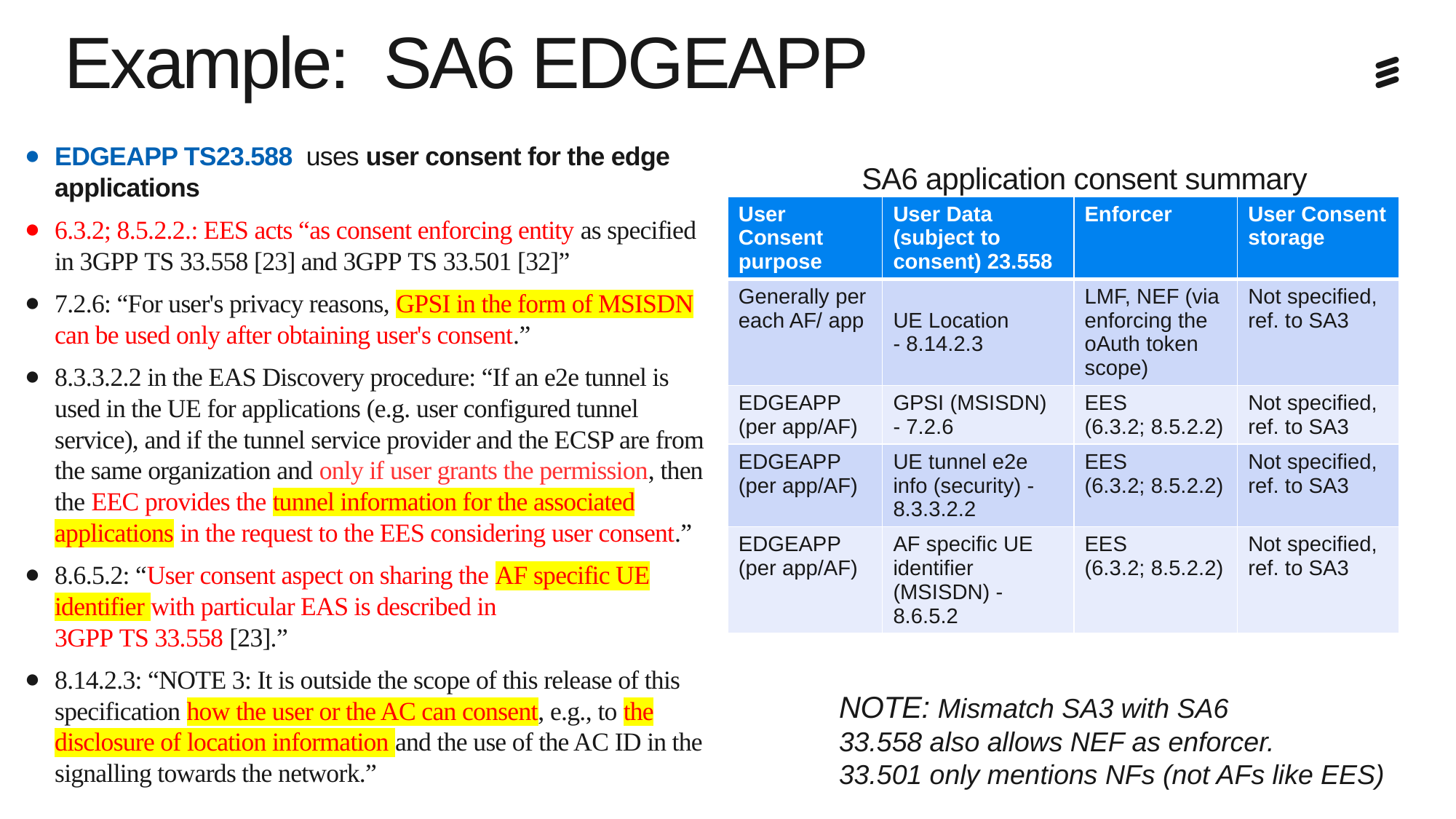

# Example:  SA6 EDGEAPP
EDGEAPP TS23.588  uses user consent for the edge applications
6.3.2; 8.5.2.2.: EES acts “as consent enforcing entity as specified in 3GPP TS 33.558 [23] and 3GPP TS 33.501 [32]”
7.2.6: “For user's privacy reasons, GPSI in the form of MSISDN can be used only after obtaining user's consent.”
8.3.3.2.2 in the EAS Discovery procedure: “If an e2e tunnel is used in the UE for applications (e.g. user configured tunnel service), and if the tunnel service provider and the ECSP are from the same organization and only if user grants the permission, then the EEC provides the tunnel information for the associated applications in the request to the EES considering user consent.”
8.6.5.2: “User consent aspect on sharing the AF specific UE identifier with particular EAS is described in 3GPP TS 33.558 [23].”
8.14.2.3: “NOTE 3: It is outside the scope of this release of this specification how the user or the AC can consent, e.g., to the disclosure of location information and the use of the AC ID in the signalling towards the network.”

SA6 application consent summary
| User Consent purpose | User Data (subject to consent) 23.558 | Enforcer | User Consent storage |
| --- | --- | --- | --- |
| Generally per each AF/ app | UE Location - 8.14.2.3 | LMF, NEF (via enforcing the oAuth token scope) | Not specified, ref. to SA3 |
| EDGEAPP (per app/AF) | GPSI (MSISDN) - 7.2.6 | EES (6.3.2; 8.5.2.2) | Not specified, ref. to SA3 |
| EDGEAPP (per app/AF) | UE tunnel e2e info (security) - 8.3.3.2.2 | EES (6.3.2; 8.5.2.2) | Not specified, ref. to SA3 |
| EDGEAPP (per app/AF) | AF specific UE identifier (MSISDN) - 8.6.5.2 | EES (6.3.2; 8.5.2.2) | Not specified, ref. to SA3 |

NOTE: Mismatch SA3 with SA6
33.558 also allows NEF as enforcer.
33.501 only mentions NFs (not AFs like EES)